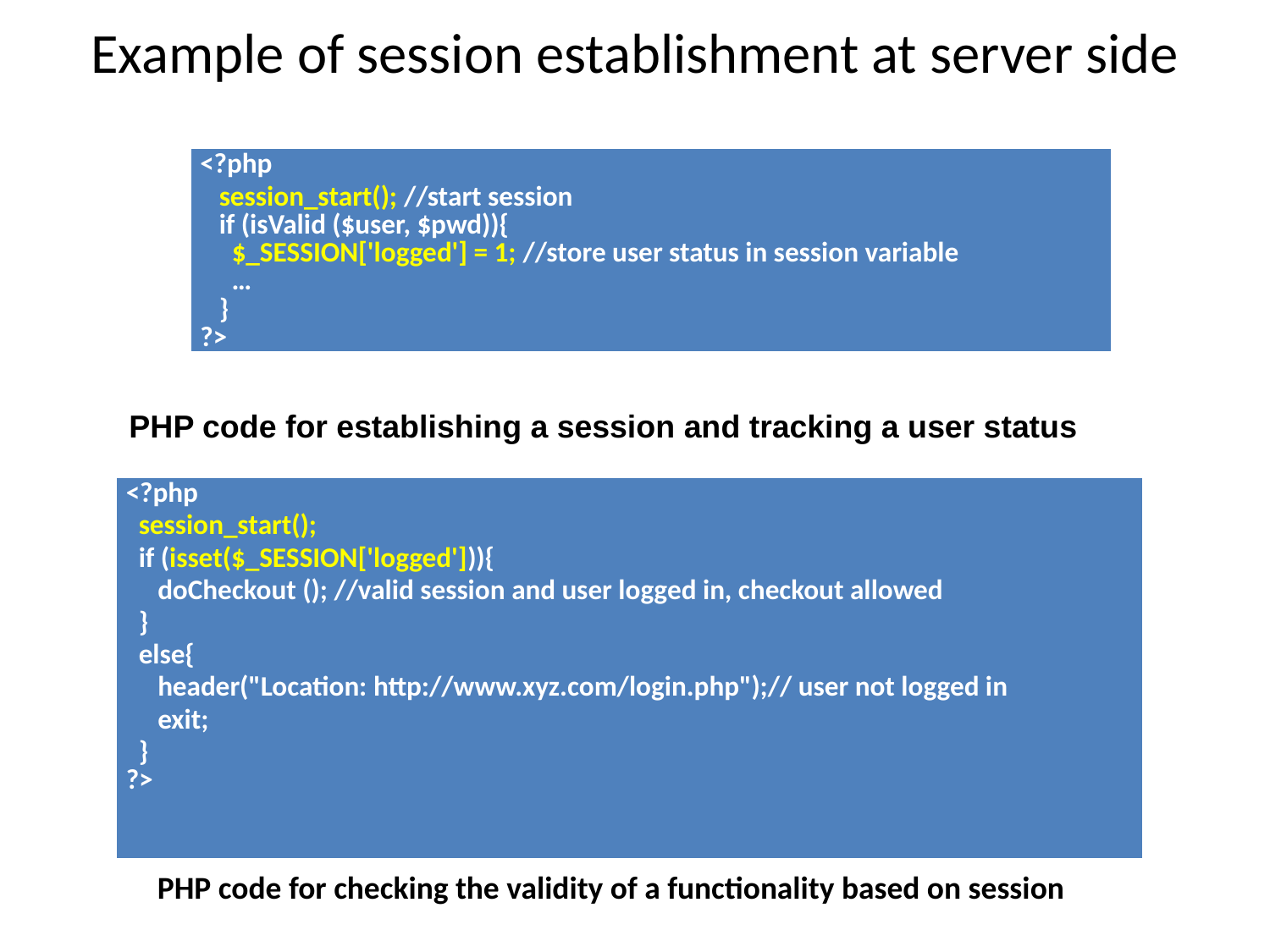

# Example of session establishment at server side
| <?php session\_start(); //start session if (isValid ($user, $pwd)){ $\_SESSION['logged'] = 1; //store user status in session variable … } ?> |
| --- |
PHP code for establishing a session and tracking a user status
| <?php session\_start(); if (isset($\_SESSION['logged'])){ doCheckout (); //valid session and user logged in, checkout allowed } else{ header("Location: http://www.xyz.com/login.php");// user not logged in exit; } ?> |
| --- |
PHP code for checking the validity of a functionality based on session